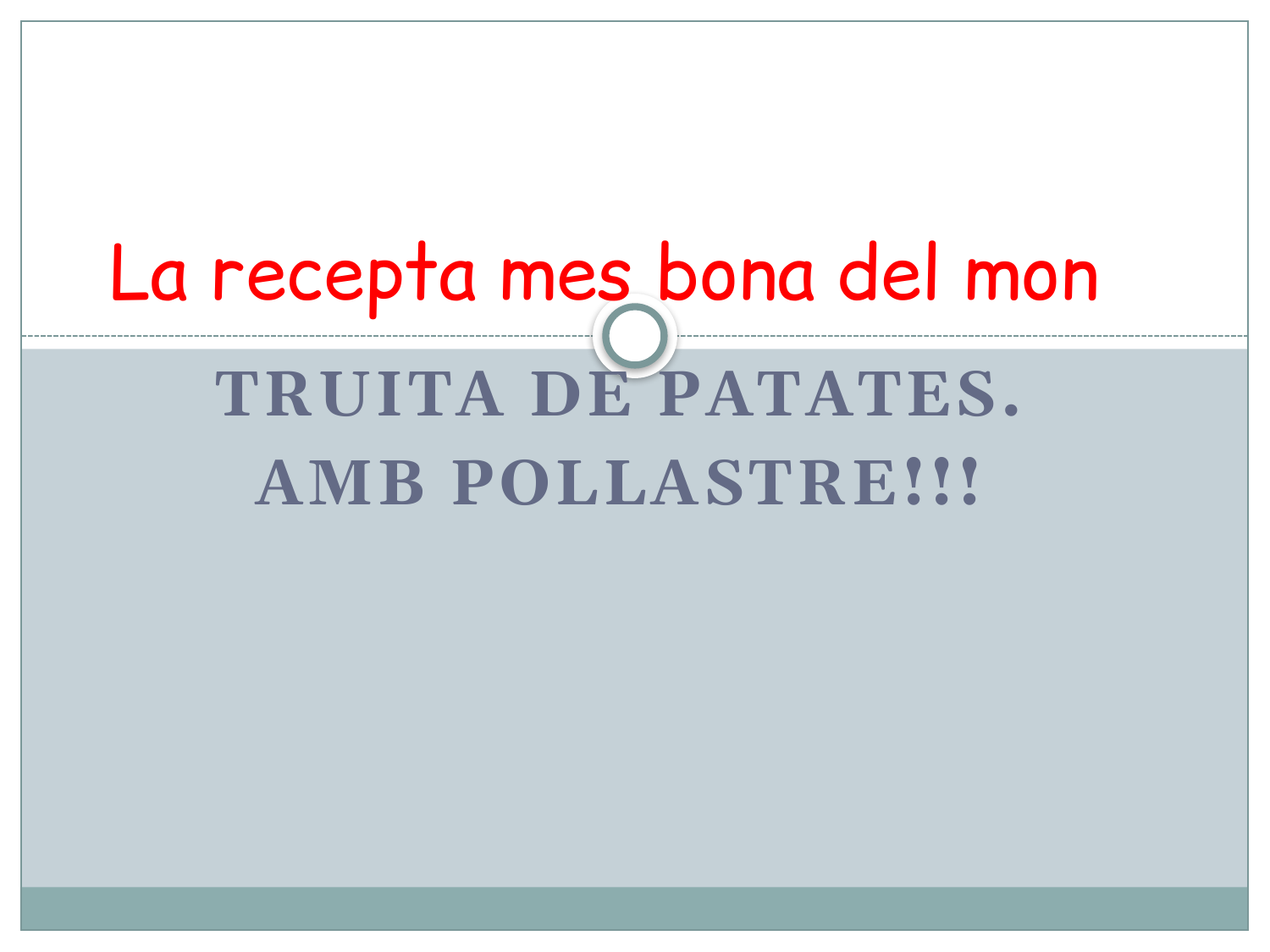

# La recepta mes bona del mon
Truita de patates.
AMB POLLASTRE!!!